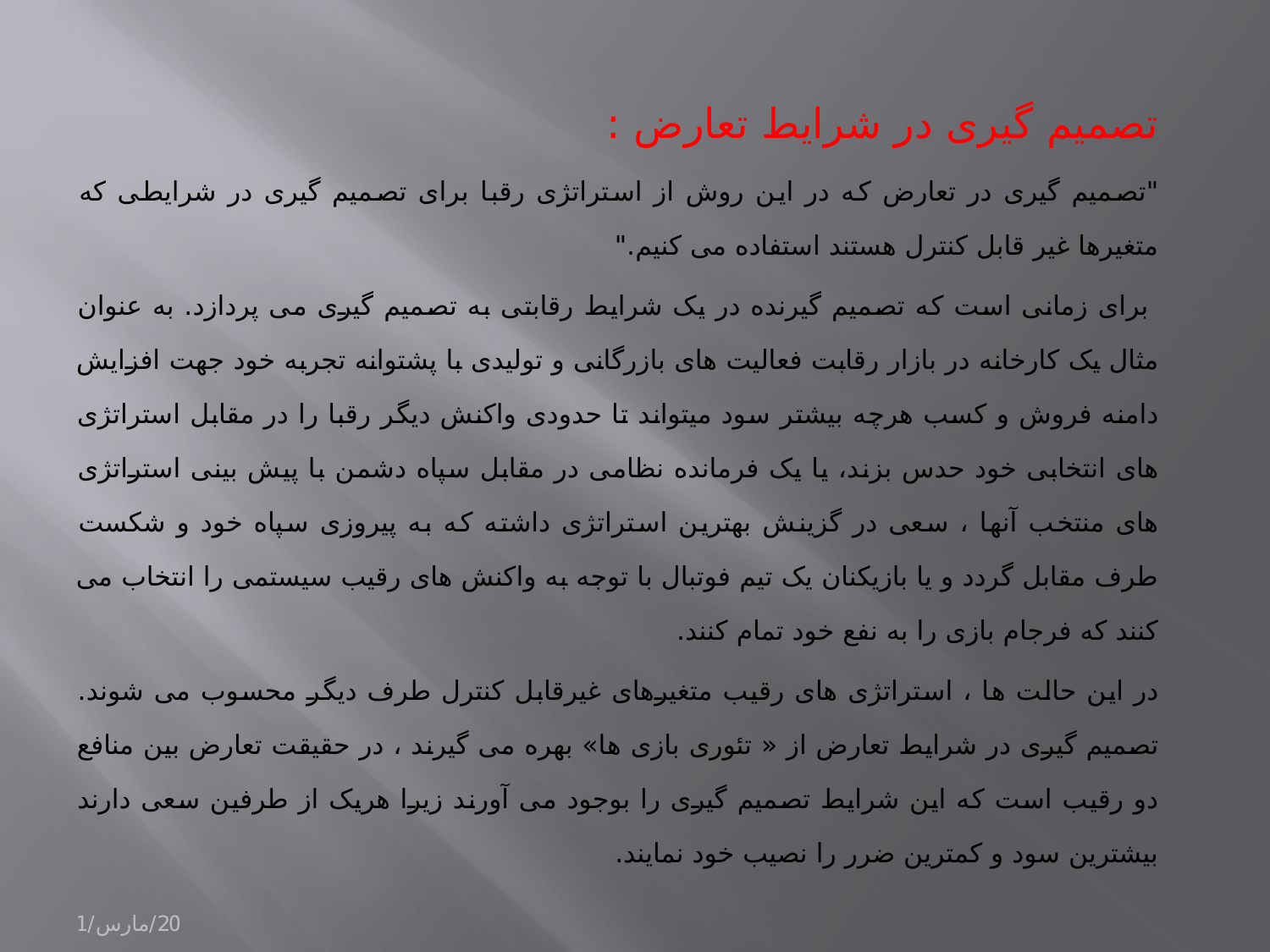

تصمیم گیری در شرایط تعارض :
"تصمیم گیری در تعارض که در این روش از استراتژی رقبا برای تصمیم گیری در شرایطی که متغیرها غیر قابل کنترل هستند استفاده می کنیم."
 برای زمانی است که تصمیم گیرنده در یک شرایط رقابتی به تصمیم گیری می پردازد. به عنوان مثال یک کارخانه در بازار رقابت فعالیت های بازرگانی و تولیدی با پشتوانه تجربه خود جهت افزایش دامنه فروش و کسب هرچه بیشتر سود میتواند تا حدودی واکنش دیگر رقبا را در مقابل استراتژی های انتخابی خود حدس بزند، یا یک فرمانده نظامی در مقابل سپاه دشمن با پیش بینی استراتژی های منتخب آنها ، سعی در گزینش بهترین استراتژی داشته که به پیروزی سپاه خود و شکست طرف مقابل گردد و یا بازیکنان یک تیم فوتبال با توجه به واکنش های رقیب سیستمی را انتخاب می کنند که فرجام بازی را به نفع خود تمام کنند.
در این حالت ها ، استراتژی های رقیب متغیرهای غیرقابل کنترل طرف دیگر محسوب می شوند. تصمیم گیری در شرایط تعارض از « تئوری بازی ها» بهره می گیرند ، در حقیقت تعارض بین منافع دو رقیب است که این شرایط تصمیم گیری را بوجود می آورند زیرا هریک از طرفین سعی دارند بیشترین سود و کمترین ضرر را نصیب خود نمایند.

20/مارس/1